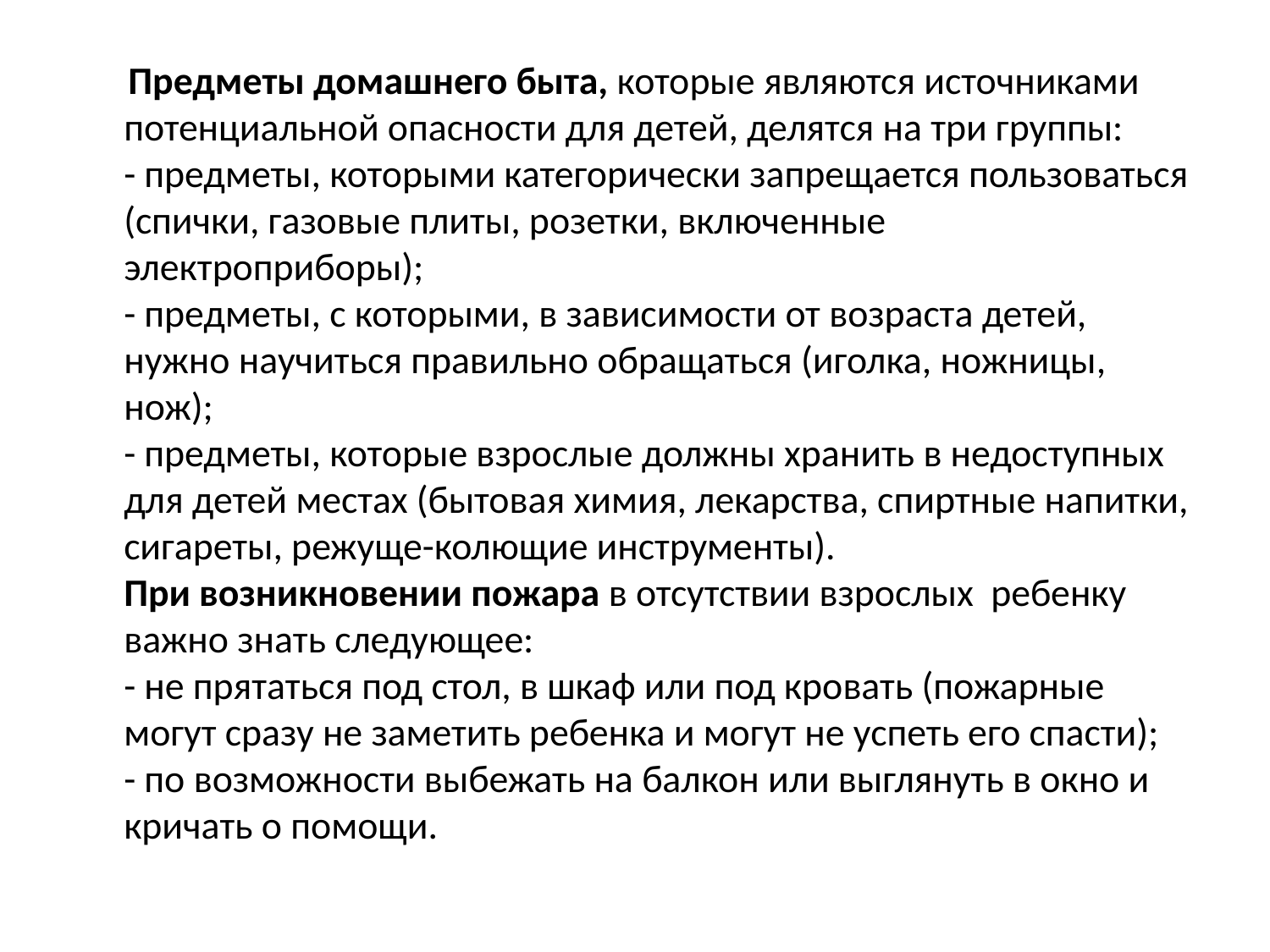

Предметы домашнего быта, которые являются источниками потенциальной опасности для детей, делятся на три группы:
- предметы, которыми категорически запрещается пользоваться (спички, газовые плиты, розетки, включенные электроприборы);
- предметы, с которыми, в зависимости от возраста детей, нужно научиться правильно обращаться (иголка, ножницы, нож);
- предметы, которые взрослые должны хранить в недоступных для детей местах (бытовая химия, лекарства, спиртные напитки, сигареты, режуще-колющие инструменты).
При возникновении пожара в отсутствии взрослых  ребенку важно знать следующее:
- не прятаться под стол, в шкаф или под кровать (пожарные могут сразу не заметить ребенка и могут не успеть его спасти);
- по возможности выбежать на балкон или выглянуть в окно и кричать о помощи.